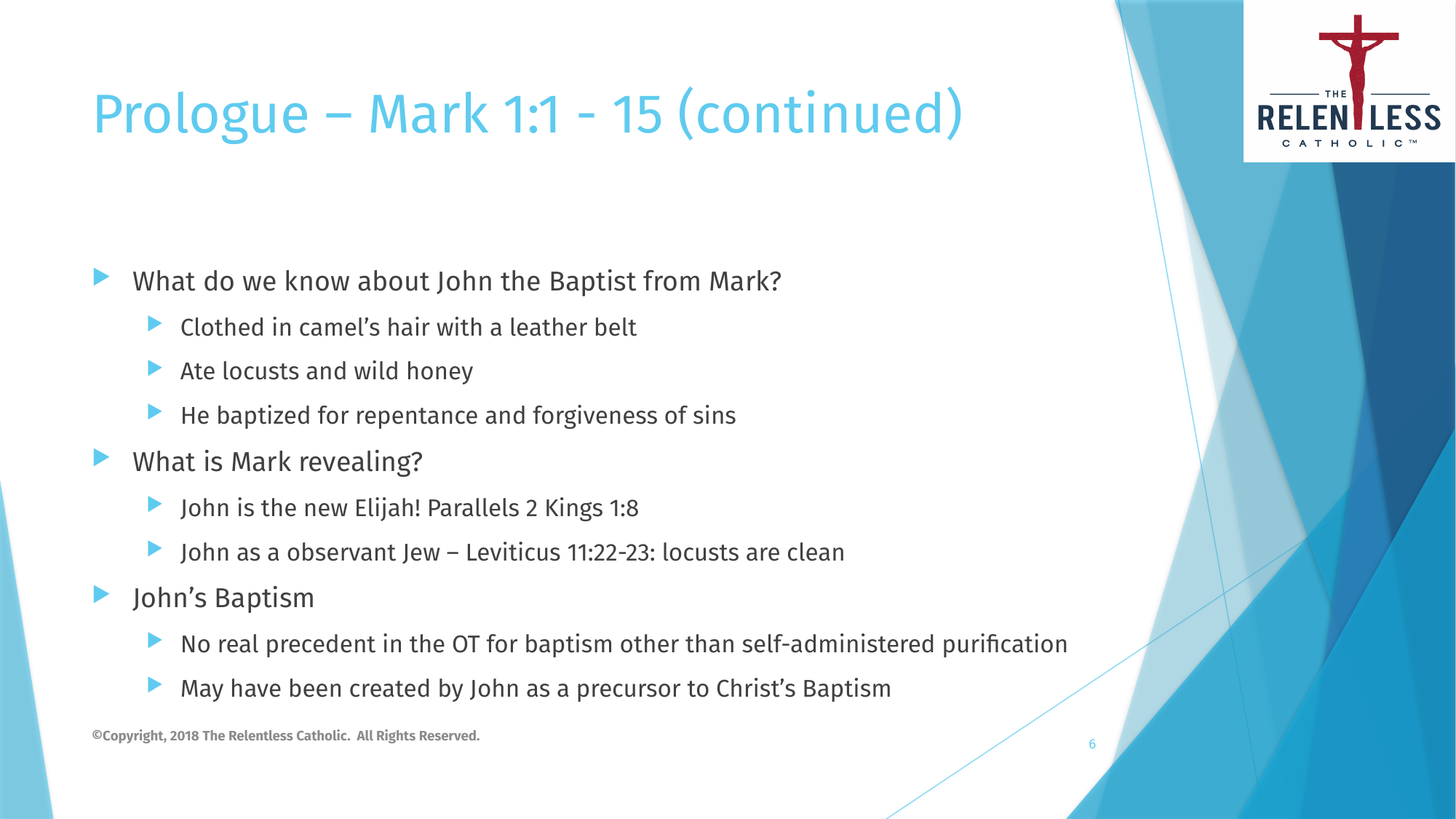

# Prologue – Mark 1:1 - 15 (continued)
What do we know about John the Baptist from Mark?
Clothed in camel’s hair with a leather belt
Ate locusts and wild honey
He baptized for repentance and forgiveness of sins
What is Mark revealing?
John is the new Elijah! Parallels 2 Kings 1:8
John as a observant Jew – Leviticus 11:22-23: locusts are clean
John’s Baptism
No real precedent in the OT for baptism other than self-administered purification
May have been created by John as a precursor to Christ’s Baptism
©Copyright, 2018 The Relentless Catholic.  All Rights Reserved.

6